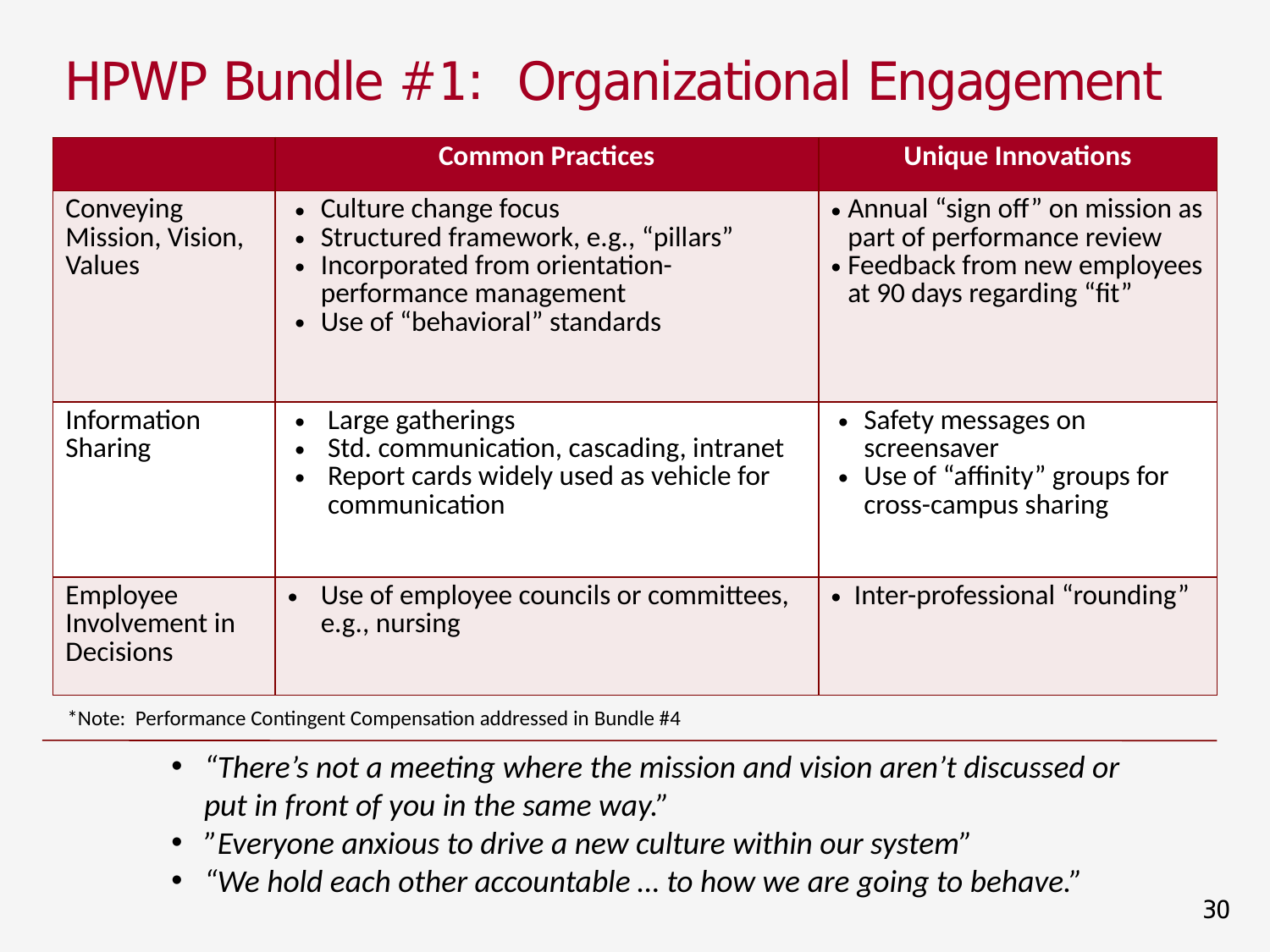

# HPWP Bundle #1:  Organizational Engagement
|  | Common Practices | Unique Innovations |
| --- | --- | --- |
| Conveying Mission, Vision, Values | Culture change focus Structured framework, e.g., “pillars” Incorporated from orientation- performance management Use of “behavioral” standards | Annual “sign off” on mission as part of performance review Feedback from new employees at 90 days regarding “fit” |
| Information Sharing | Large gatherings Std. communication, cascading, intranet Report cards widely used as vehicle for communication | Safety messages on screensaver Use of “affinity” groups for cross-campus sharing |
| Employee Involvement in Decisions | Use of employee councils or committees, e.g., nursing | Inter-professional “rounding” |
*Note:  Performance Contingent Compensation addressed in Bundle #4
“There’s not a meeting where the mission and vision aren’t discussed or put in front of you in the same way.”
”Everyone anxious to drive a new culture within our system”
“We hold each other accountable … to how we are going to behave.”
30